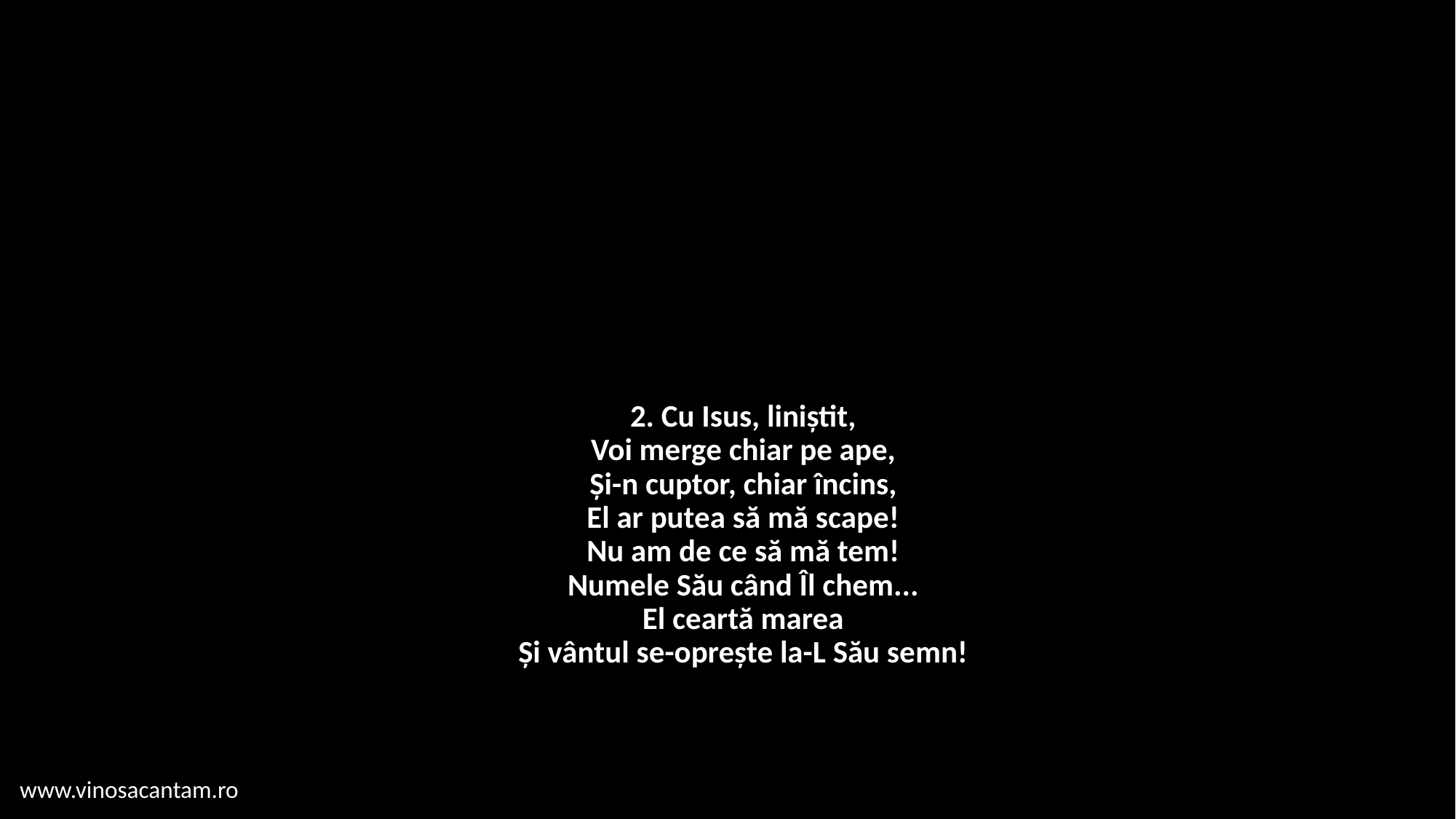

# 2. Cu Isus, liniștit, Voi merge chiar pe ape, Și-n cuptor, chiar încins, El ar putea să mă scape! Nu am de ce să mă tem! Numele Său când Îl chem... El ceartă marea Și vântul se-oprește la-L Său semn!
www.vinosacantam.ro